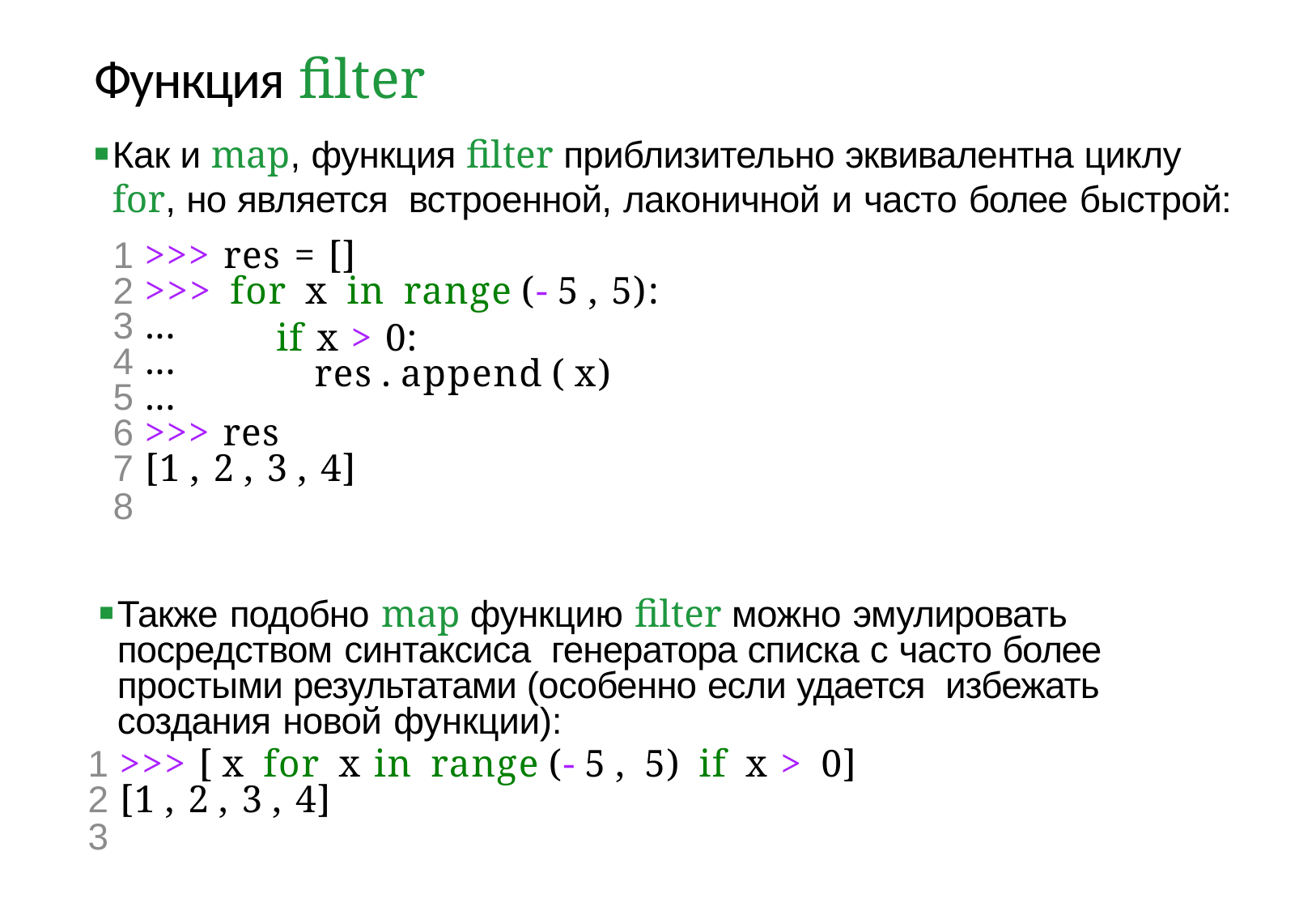

# Функция filter
Как и map, функция filter приблизительно эквивалентна циклу for, но является  встроенной, лаконичной и часто более быстрой:
1	>>> res = []
2	>>>  for  x  in  range (- 5 , 5):
3	...
4	...
5	...
6	>>> res
7	[1 , 2 , 3 , 4]
8
if x > 0:
res . append ( x)
Также подобно map функцию filter можно эмулировать посредством синтаксиса  генератора списка с часто более простыми результатами (особенно если удается  избежать создания новой функции):
1	>>> [ x  for  x in  range (- 5 ,  5)  if  x >  0]
2	[1 , 2 , 3 , 4]
3